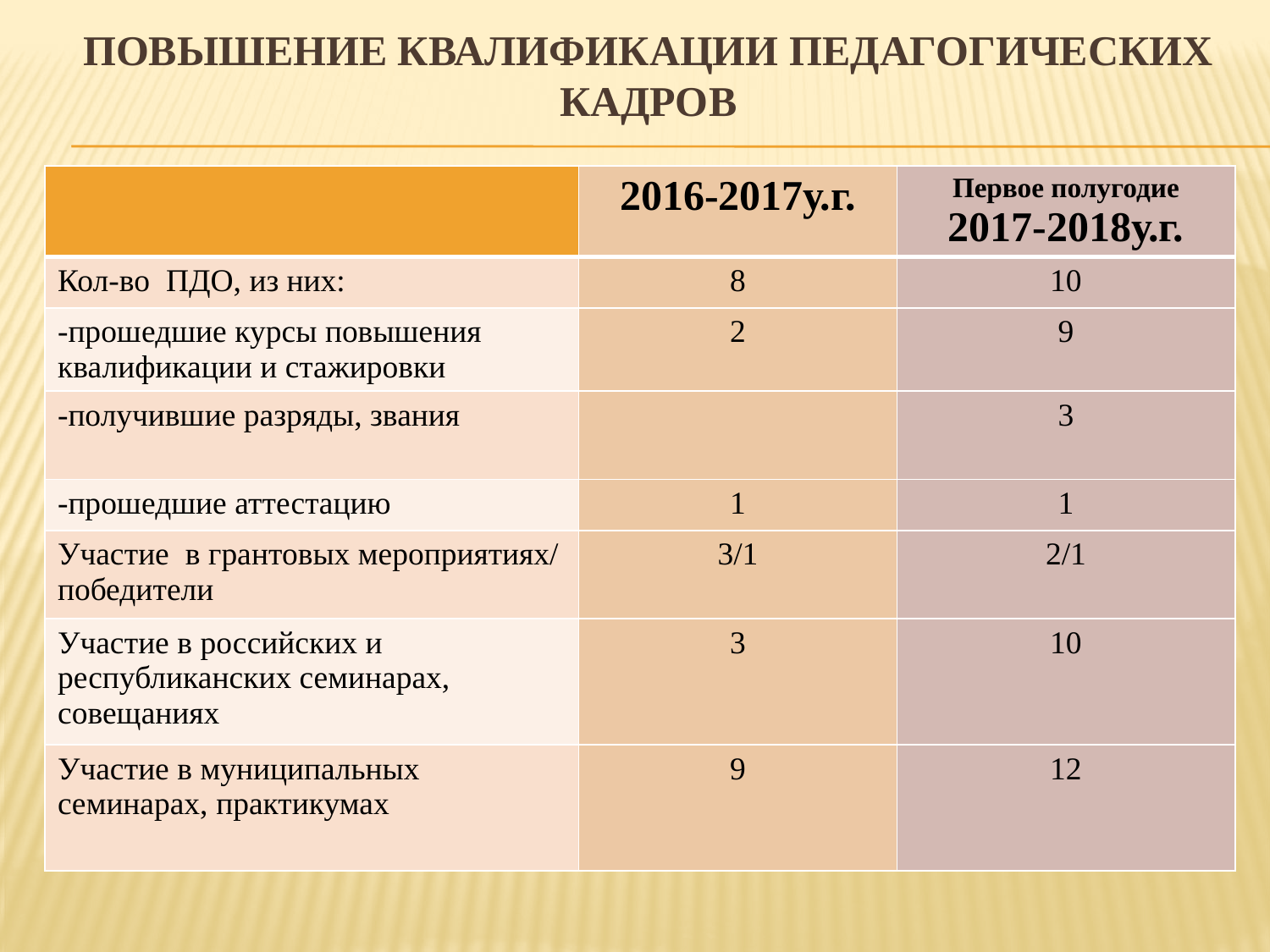

# Повышение квалификации педагогических кадров
|  | 2016-2017у.г. | Первое полугодие 2017-2018у.г. |
| --- | --- | --- |
| Кол-во ПДО, из них: | 8 | 10 |
| -прошедшие курсы повышения квалификации и стажировки | 2 | 9 |
| -получившие разряды, звания |  | 3 |
| -прошедшие аттестацию | 1 | 1 |
| Участие в грантовых мероприятиях/ победители | 3/1 | 2/1 |
| Участие в российских и республиканских семинарах, совещаниях | 3 | 10 |
| Участие в муниципальных семинарах, практикумах | 9 | 12 |